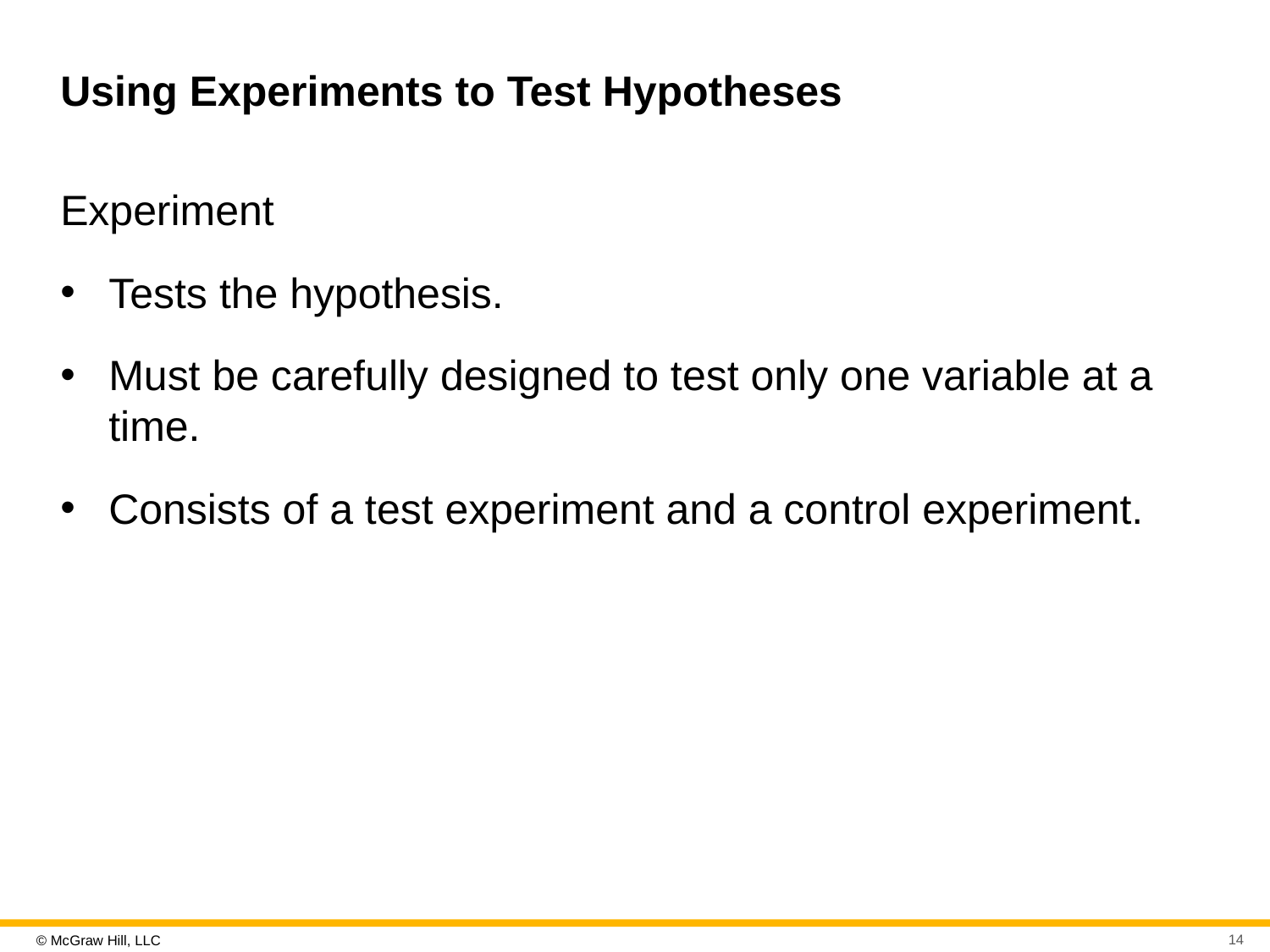

# Using Experiments to Test Hypotheses
Experiment
Tests the hypothesis.
Must be carefully designed to test only one variable at a time.
Consists of a test experiment and a control experiment.
14